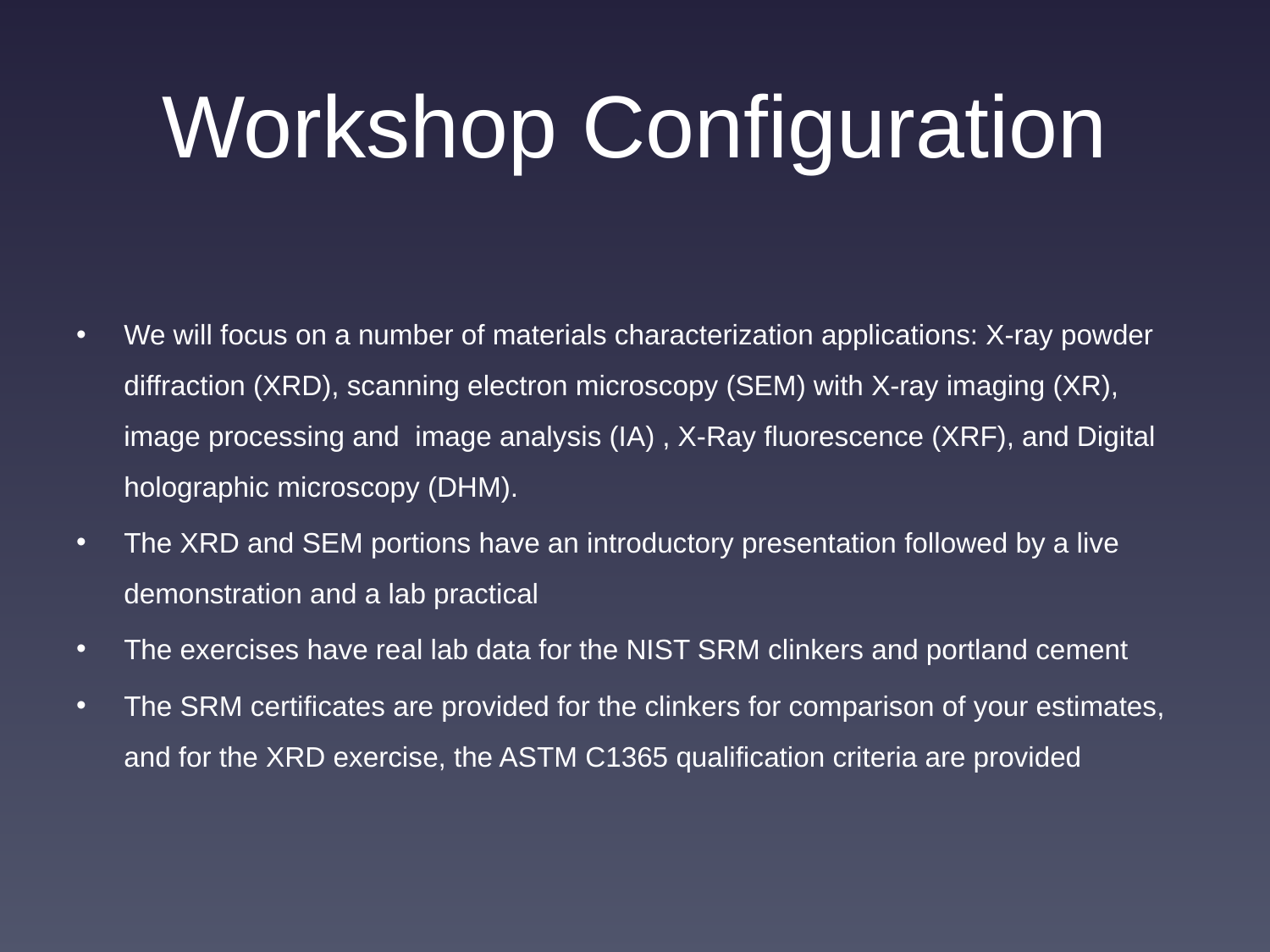

# Workshop Configuration
We will focus on a number of materials characterization applications: X-ray powder diffraction (XRD), scanning electron microscopy (SEM) with X-ray imaging (XR), image processing and  image analysis (IA) , X-Ray fluorescence (XRF), and Digital holographic microscopy (DHM).
The XRD and SEM portions have an introductory presentation followed by a live demonstration and a lab practical
The exercises have real lab data for the NIST SRM clinkers and portland cement
The SRM certificates are provided for the clinkers for comparison of your estimates, and for the XRD exercise, the ASTM C1365 qualification criteria are provided